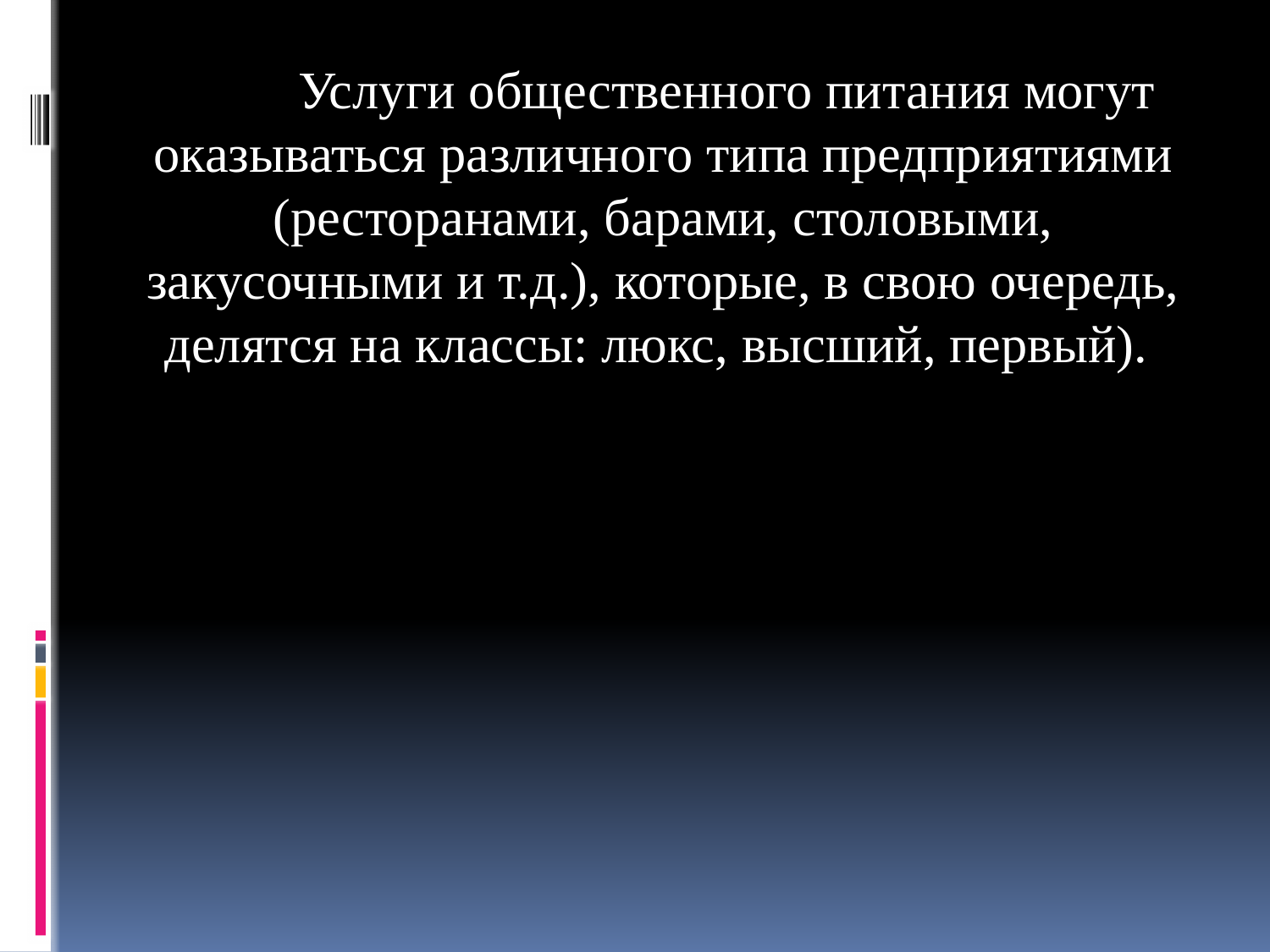

#
		Услуги общественного питания могут оказываться различного типа предприятиями (ресторанами, барами, столовыми, закусочными и т.д.), которые, в свою очередь, делятся на классы: люкс, высший, первый).